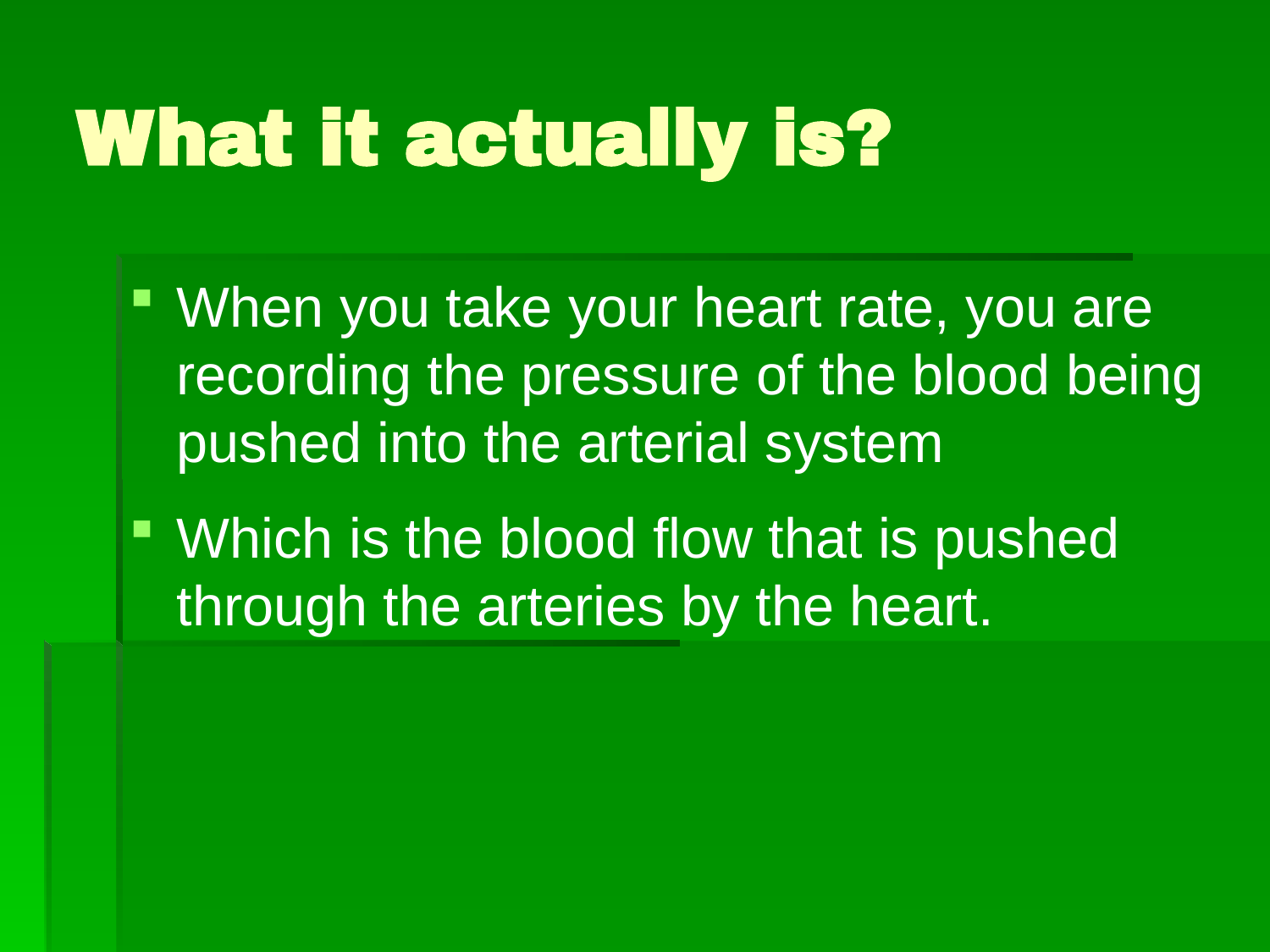

# What it actually is?
When you take your heart rate, you are recording the pressure of the blood being pushed into the arterial system
Which is the blood flow that is pushed through the arteries by the heart.